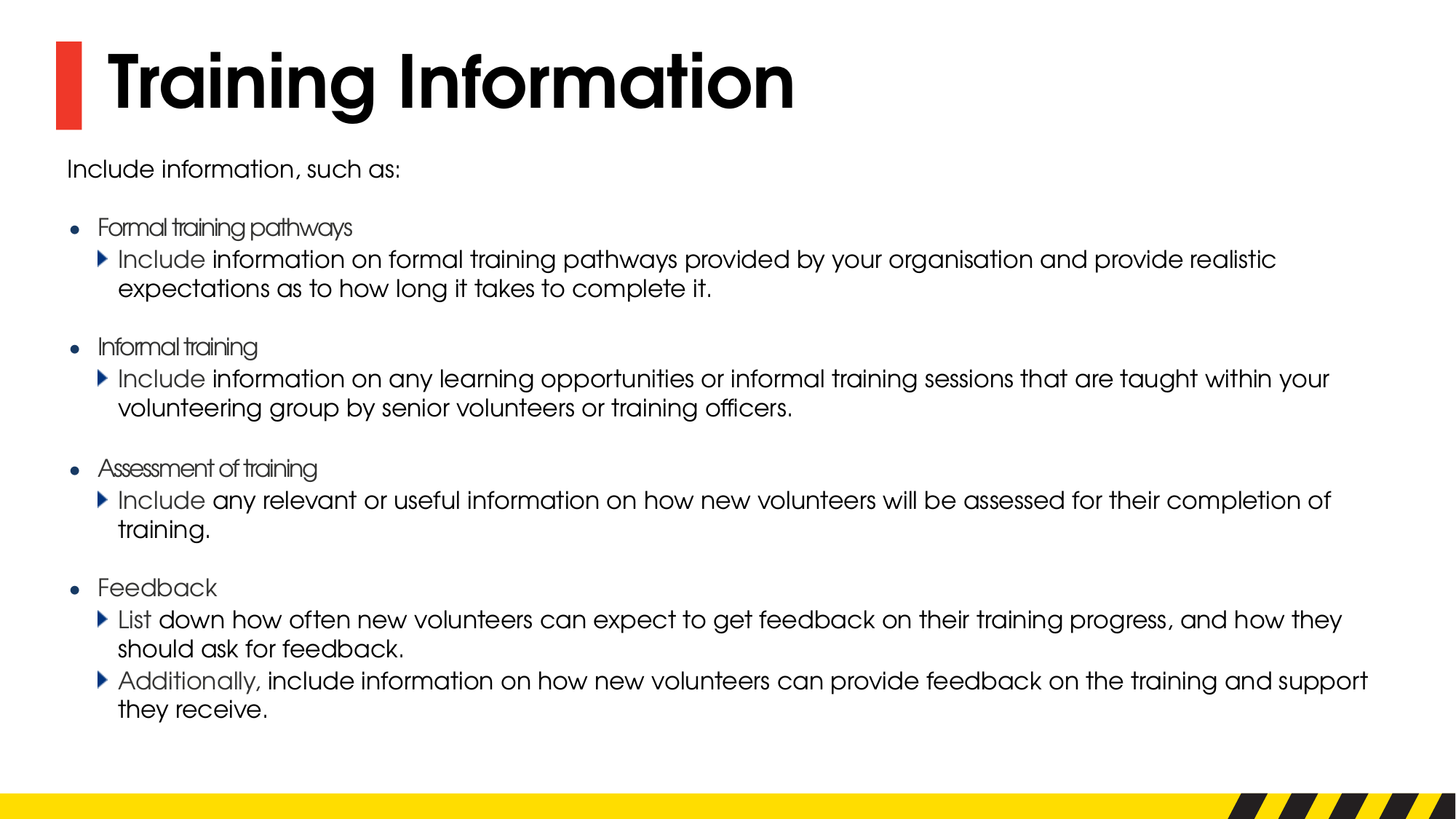

▌Training Information
Include information, such as:

•	Formal training pathways
Include information on formal training pathways provided by your organisation and provide realistic expectations as to how long it takes to complete it.

•	Informal training
Include information on any learning opportunities or informal training sessions that are taught within your volunteering group by senior volunteers or training officers.

•	Assessment of training
Include any relevant or useful information on how new volunteers will be assessed for their completion of training.

•	Feedback
List down how often new volunteers can expect to get feedback on their training progress, and how they should ask for feedback.
Additionally, include information on how new volunteers can provide feedback on the training and support they receive.